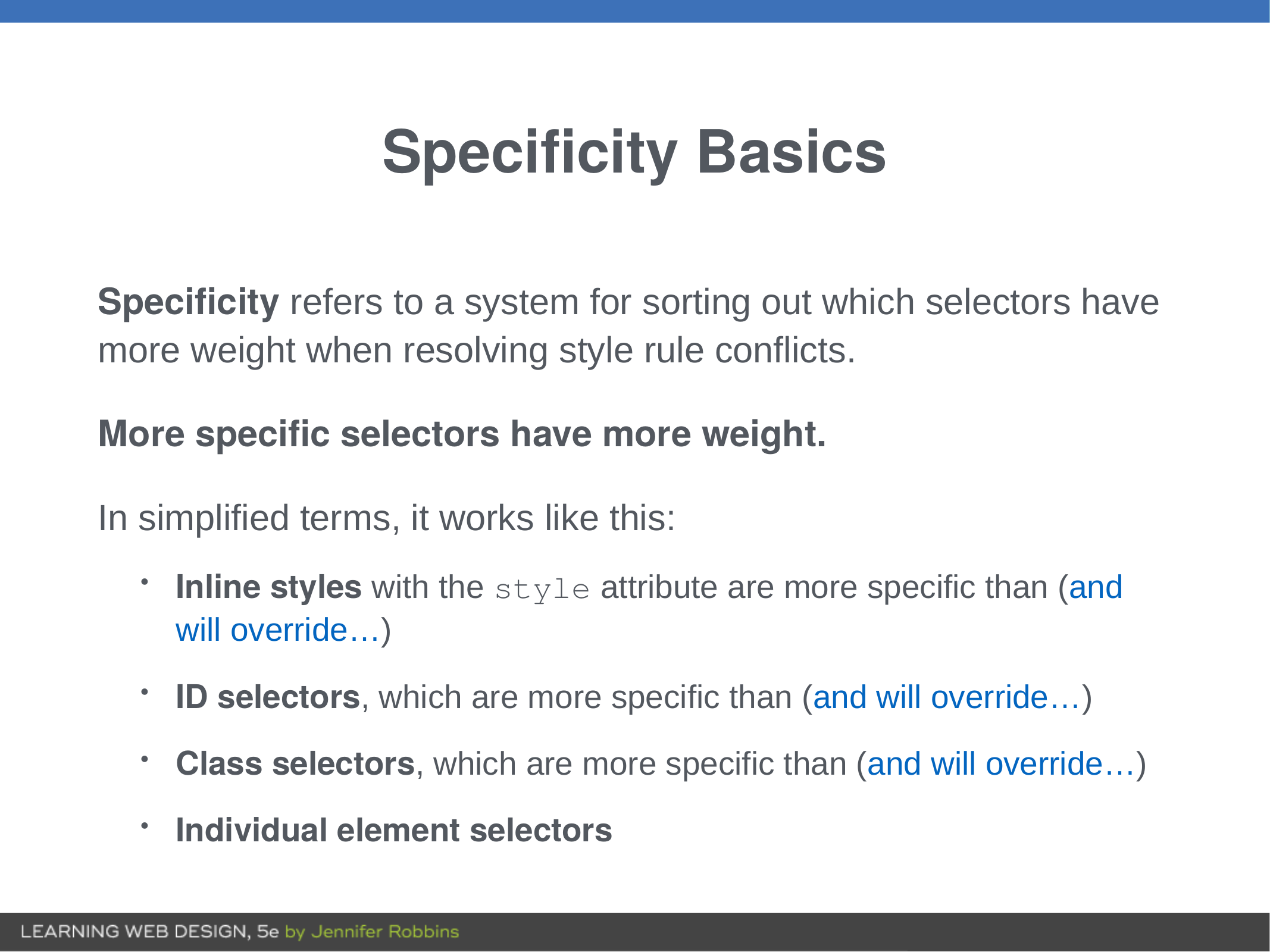

# Specificity Basics
Specificity refers to a system for sorting out which selectors have more weight when resolving style rule conflicts.
More specific selectors have more weight.
In simplified terms, it works like this:
Inline styles with the style attribute are more specific than (and will override…)
ID selectors, which are more specific than (and will override…)
Class selectors, which are more specific than (and will override…)
Individual element selectors